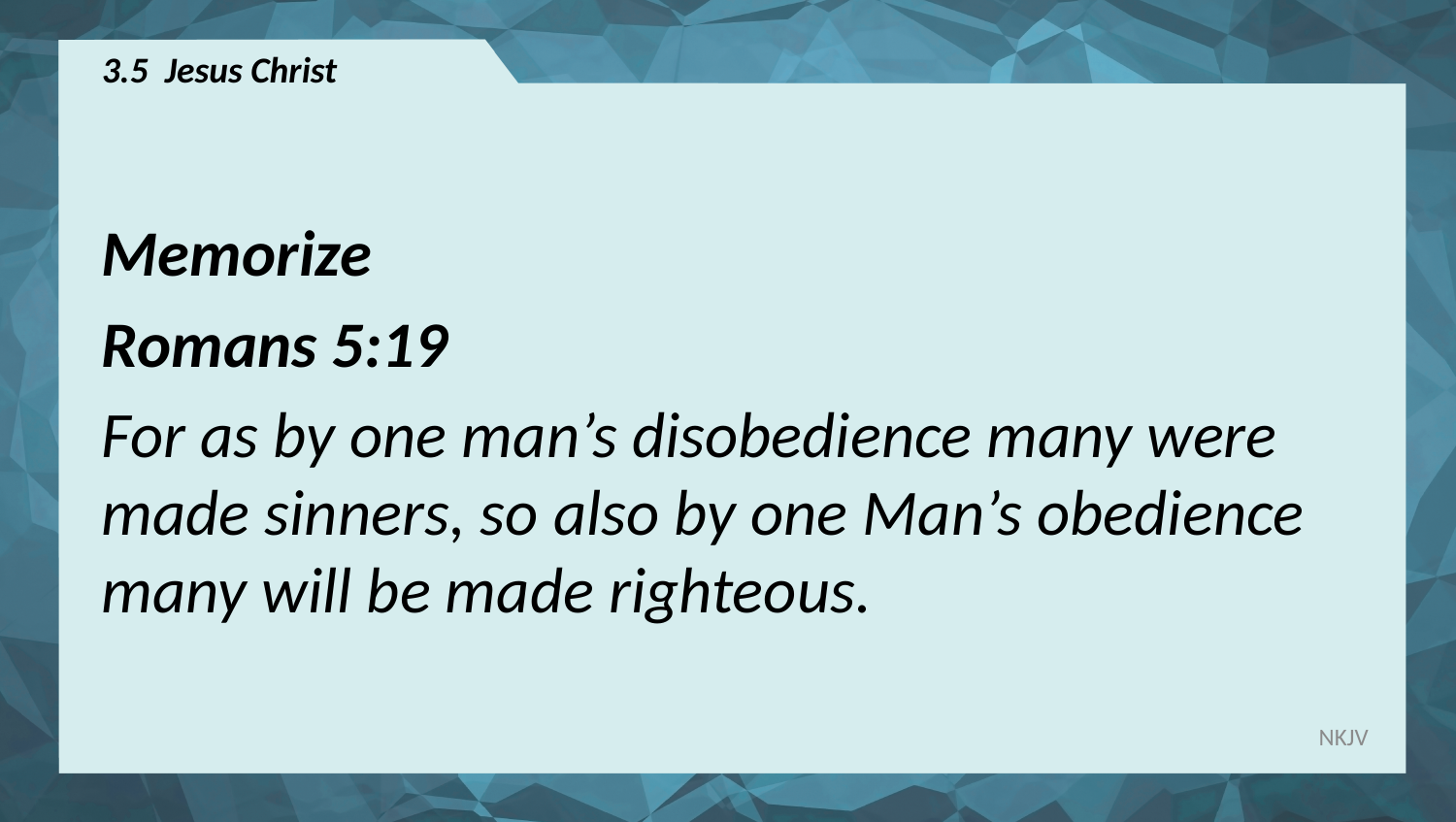

# 3.5  Jesus Christ
Memorize
Romans 5:19
For as by one man’s disobedience many were made sinners, so also by one Man’s obedience many will be made righteous.
NKJV